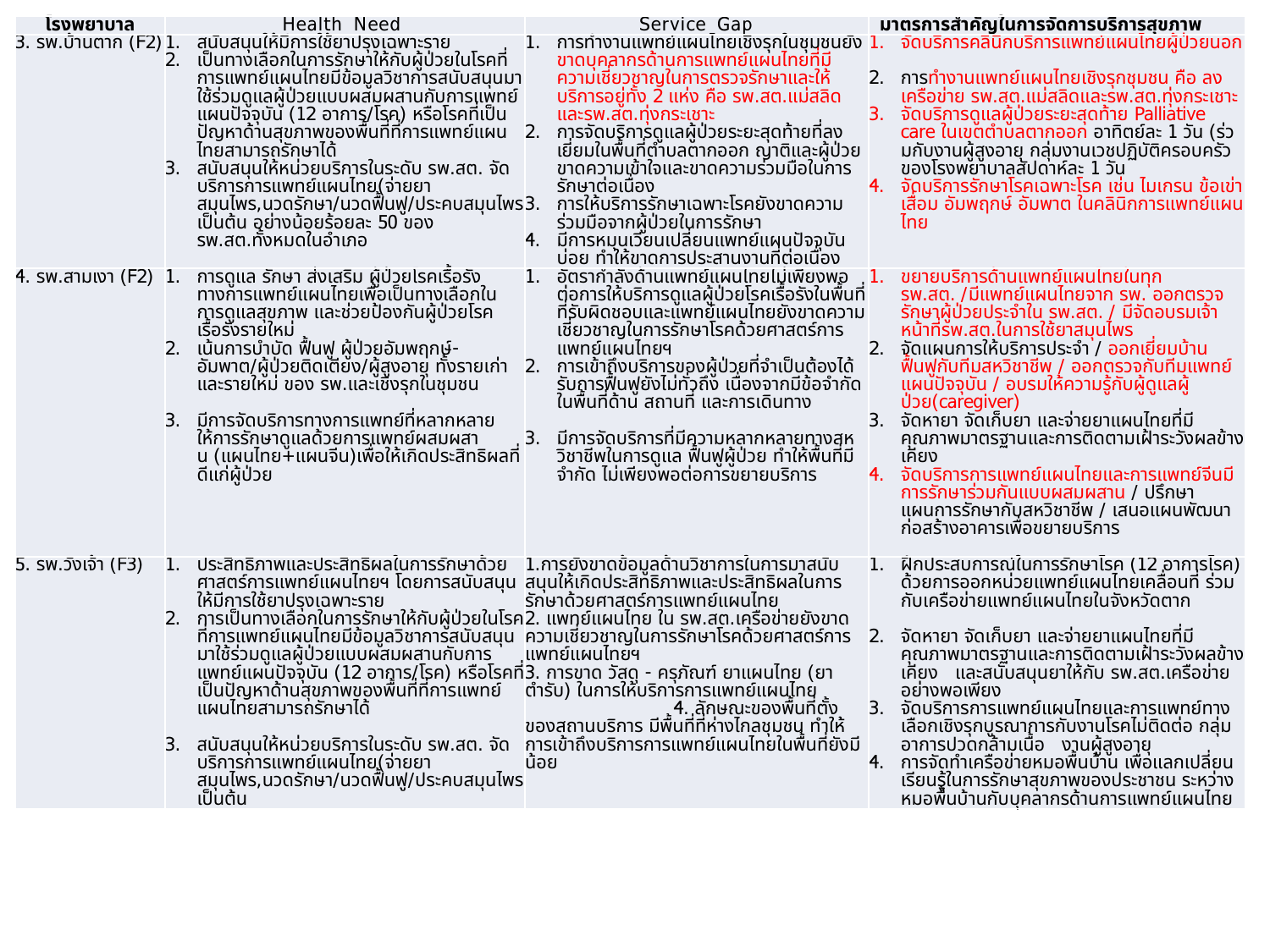

| โรงพยาบาล | Health Need | Service Gap | มาตรการสำคัญในการจัดการบริการสุขภาพ |
| --- | --- | --- | --- |
| 3. รพ.บ้านตาก (F2) | สนับสนุนให้มีการใช้ยาปรุงเฉพาะราย เป็นทางเลือกในการรักษาให้กับผู้ป่วยในโรคที่การแพทย์แผนไทยมีข้อมูลวิชาการสนับสนุนมาใช้ร่วมดูแลผู้ป่วยแบบผสมผสานกับการแพทย์แผนปัจจุบัน (12 อาการ/โรค) หรือโรคที่เป็นปัญหาด้านสุขภาพของพื้นที่ที่การแพทย์แผนไทยสามารถรักษาได้ สนับสนุนให้หน่วยบริการในระดับ รพ.สต. จัดบริการการแพทย์แผนไทย(จ่ายยาสมุนไพร,นวดรักษา/นวดฟื้นฟู/ประคบสมุนไพร เป็นต้น อย่างน้อยร้อยละ 50 ของรพ.สต.ทั้งหมดในอำเภอ | การทำงานแพทย์แผนไทยเชิงรุกในชุมชนยังขาดบุคลากรด้านการแพทย์แผนไทยที่มีความเชี่ยวชาญในการตรวจรักษาและให้บริการอยู่ทั้ง 2 แห่ง คือ รพ.สต.แม่สลิดและรพ.สต.ทุ่งกระเชาะ การจัดบริการดูแลผู้ป่วยระยะสุดท้ายที่ลงเยี่ยมในพื้นที่ตำบลตากออก ญาติและผู้ป่วยขาดความเข้าใจและขาดความร่วมมือในการรักษาต่อเนื่อง การให้บริการรักษาเฉพาะโรคยังขาดความร่วมมือจากผู้ป่วยในการรักษา มีการหมุนเวียนเปลี่ยนแพทย์แผนปัจจุบันบ่อย ทำให้ขาดการประสานงานที่ต่อเนื่อง | จัดบริการคลินิกบริการแพทย์แผนไทยผู้ป่วยนอก การทำงานแพทย์แผนไทยเชิงรุกชุมชน คือ ลงเครือข่าย รพ.สต.แม่สลิดและรพ.สต.ทุ่งกระเชาะ จัดบริการดูแลผู้ป่วยระยะสุดท้าย Palliative care ในเขตตำบลตากออก อาทิตย์ละ 1 วัน (ร่วมกับงานผู้สูงอายุ กลุ่มงานเวชปฏิบัติครอบครัว ของโรงพยาบาลสัปดาห์ละ 1 วัน จัดบริการรักษาโรคเฉพาะโรค เช่น ไมเกรน ข้อเข่าเสื่อม อัมพฤกษ์ อัมพาต ในคลินิกการแพทย์แผนไทย |
| 4. รพ.สามเงา (F2) | การดูแล รักษา ส่งเสริม ผู้ป่วยโรคเรื้อรังทางการแพทย์แผนไทยเพื่อเป็นทางเลือกในการดูแลสุขภาพ และช่วยป้องกันผู้ป่วยโรคเรื้อรังรายใหม่ เน้นการบำบัด ฟื้นฟู ผู้ป่วยอัมพฤกษ์-อัมพาต/ผู้ป่วยติดเตียง/ผู้สูงอายุ ทั้งรายเก่าและรายใหม่ ของ รพ.และเชิงรุกในชุมชน มีการจัดบริการทางการแพทย์ที่หลากหลาย ให้การรักษาดูแลด้วยการแพทย์ผสมผสาน (แผนไทย+แผนจีน)เพื่อให้เกิดประสิทธิผลที่ดีแก่ผู้ป่วย | อัตรากำลังด้านแพทย์แผนไทยไม่เพียงพอต่อการให้บริการดูแลผู้ป่วยโรคเรื้อรังในพื้นที่ที่รับผิดชอบและแพทย์แผนไทยยังขาดความเชี่ยวชาญในการรักษาโรคด้วยศาสตร์การแพทย์แผนไทยฯ การเข้าถึงบริการของผู้ป่วยที่จำเป็นต้องได้รับการฟื้นฟูยังไม่ทั่วถึง เนื่องจากมีข้อจำกัดในพื้นที่ด้าน สถานที่ และการเดินทาง มีการจัดบริการที่มีความหลากหลายทางสหวิชาชีพในการดูแล ฟื้นฟูผู้ป่วย ทำให้พื้นที่มีจำกัด ไม่เพียงพอต่อการขยายบริการ | ขยายบริการด้านแพทย์แผนไทยในทุก รพ.สต. /มีแพทย์แผนไทยจาก รพ. ออกตรวจ รักษาผู้ป่วยประจำใน รพ.สต. / มีจัดอบรมเจ้าหน้าที่รพ.สต.ในการใช้ยาสมุนไพร จัดแผนการให้บริการประจำ / ออกเยี่ยมบ้าน ฟื้นฟูกับทีมสหวิชาชีพ / ออกตรวจกับทีมแพทย์แผนปัจจุบัน / อบรมให้ความรู้กับผู้ดูแลผู้ป่วย(caregiver) จัดหายา จัดเก็บยา และจ่ายยาแผนไทยที่มีคุณภาพมาตรฐานและการติดตามเฝ้าระวังผลข้างเคียง จัดบริการการแพทย์แผนไทยและการแพทย์จีนมีการรักษาร่วมกันแบบผสมผสาน / ปรึกษาแผนการรักษากับสหวิชาชีพ / เสนอแผนพัฒนาก่อสร้างอาคารเพื่อขยายบริการ |
| 5. รพ.วังเจ้า (F3) | ประสิทธิภาพและประสิทธิผลในการรักษาด้วยศาสตร์การแพทย์แผนไทยฯ โดยการสนับสนุนให้มีการใช้ยาปรุงเฉพาะราย การเป็นทางเลือกในการรักษาให้กับผู้ป่วยในโรคที่การแพทย์แผนไทยมีข้อมูลวิชาการสนับสนุนมาใช้ร่วมดูแลผู้ป่วยแบบผสมผสานกับการแพทย์แผนปัจจุบัน (12 อาการ/โรค) หรือโรคที่เป็นปัญหาด้านสุขภาพของพื้นที่ที่การแพทย์แผนไทยสามารถรักษาได้ สนับสนุนให้หน่วยบริการในระดับ รพ.สต. จัดบริการการแพทย์แผนไทย(จ่ายยาสมุนไพร,นวดรักษา/นวดฟื้นฟู/ประคบสมุนไพร เป็นต้น | 1.การยังขาดข้อมูลด้านวิชาการในการมาสนับสนุนให้เกิดประสิทธิภาพและประสิทธิผลในการรักษาด้วยศาสตร์การแพทย์แผนไทย 2. แพทย์แผนไทย ใน รพ.สต.เครือข่ายยังขาดความเชี่ยวชาญในการรักษาโรคด้วยศาสตร์การแพทย์แผนไทยฯ 3. การขาด วัสดุ - ครุภัณฑ์ ยาแผนไทย (ยาตำรับ) ในการให้บริการการแพทย์แผนไทย 4. ลักษณะของพื้นที่ตั้งของสถานบริการ มีพื้นที่ที่ห่างไกลชุมชน ทำให้การเข้าถึงบริการการแพทย์แผนไทยในพื้นที่ยังมีน้อย | ฝึกประสบการณ์ในการรักษาโรค (12 อาการโรค) ด้วยการออกหน่วยแพทย์แผนไทยเคลื่อนที่ ร่วมกับเครือข่ายแพทย์แผนไทยในจังหวัดตาก จัดหายา จัดเก็บยา และจ่ายยาแผนไทยที่มีคุณภาพมาตรฐานและการติดตามเฝ้าระวังผลข้างเคียง และสนับสนุนยาให้กับ รพ.สต.เครือข่าย อย่างพอเพียง จัดบริการการแพทย์แผนไทยและการแพทย์ทางเลือกเชิงรุกบูรณาการกับงานโรคไม่ติดต่อ กลุ่มอาการปวดกล้ามเนื้อ งานผู้สูงอายุ การจัดทำเครือข่ายหมอพื้นบ้าน เพื่อแลกเปลี่ยนเรียนรู้ในการรักษาสุขภาพของประชาชน ระหว่างหมอพื้นบ้านกับบุคลากรด้านการแพทย์แผนไทย |